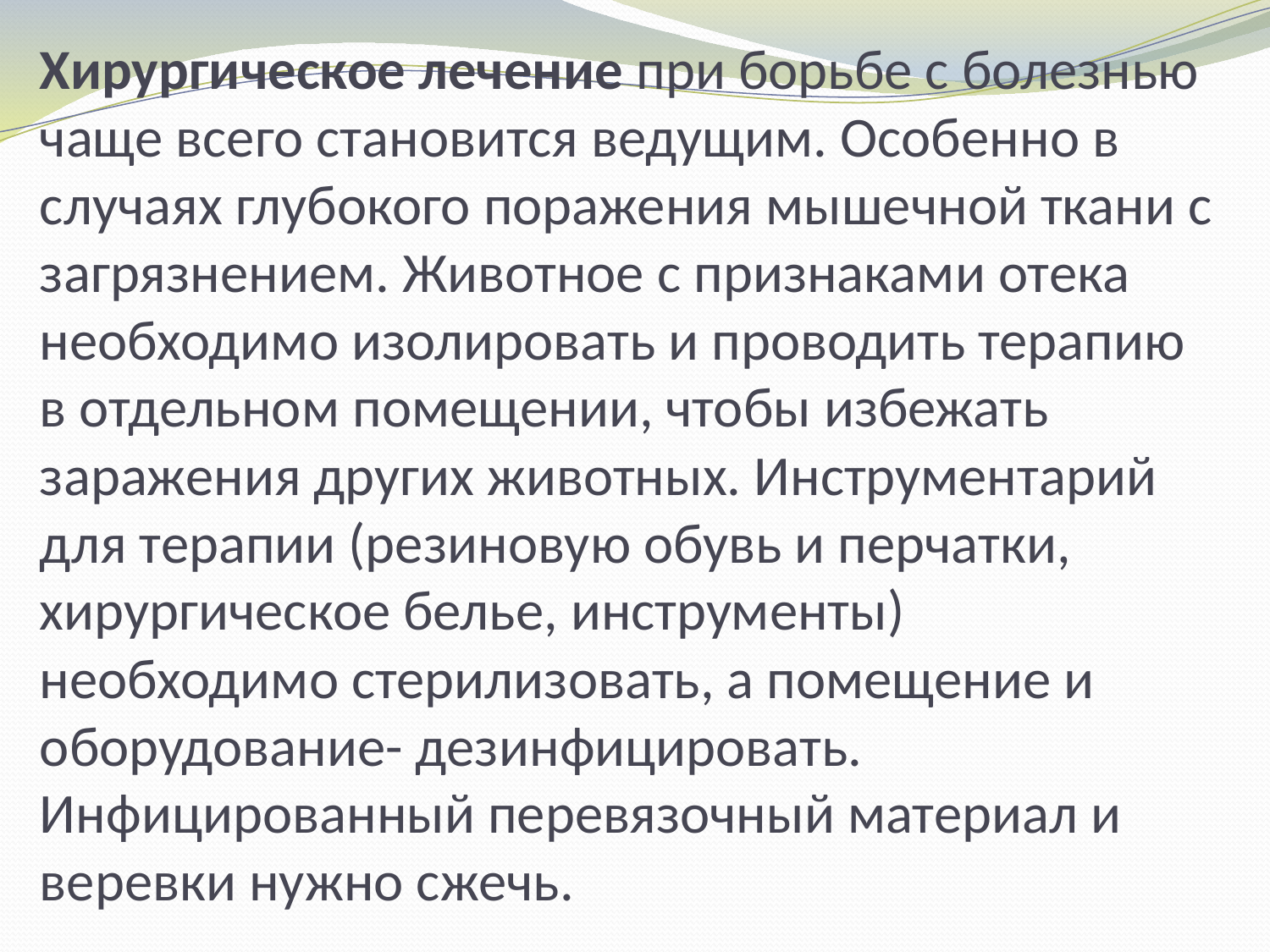

# Хирургическое лечение при борьбе с болезнью чаще всего становится ведущим. Особенно в случаях глубокого поражения мышечной ткани с загрязнением. Животное с признаками отека необходимо изолировать и проводить терапию в отдельном помещении, чтобы избежать заражения других животных. Инструментарий для терапии (резиновую обувь и перчатки, хирургическое белье, инструменты) необходимо стерилизовать, а помещение и оборудование- дезинфицировать. Инфицированный перевязочный материал и веревки нужно сжечь.